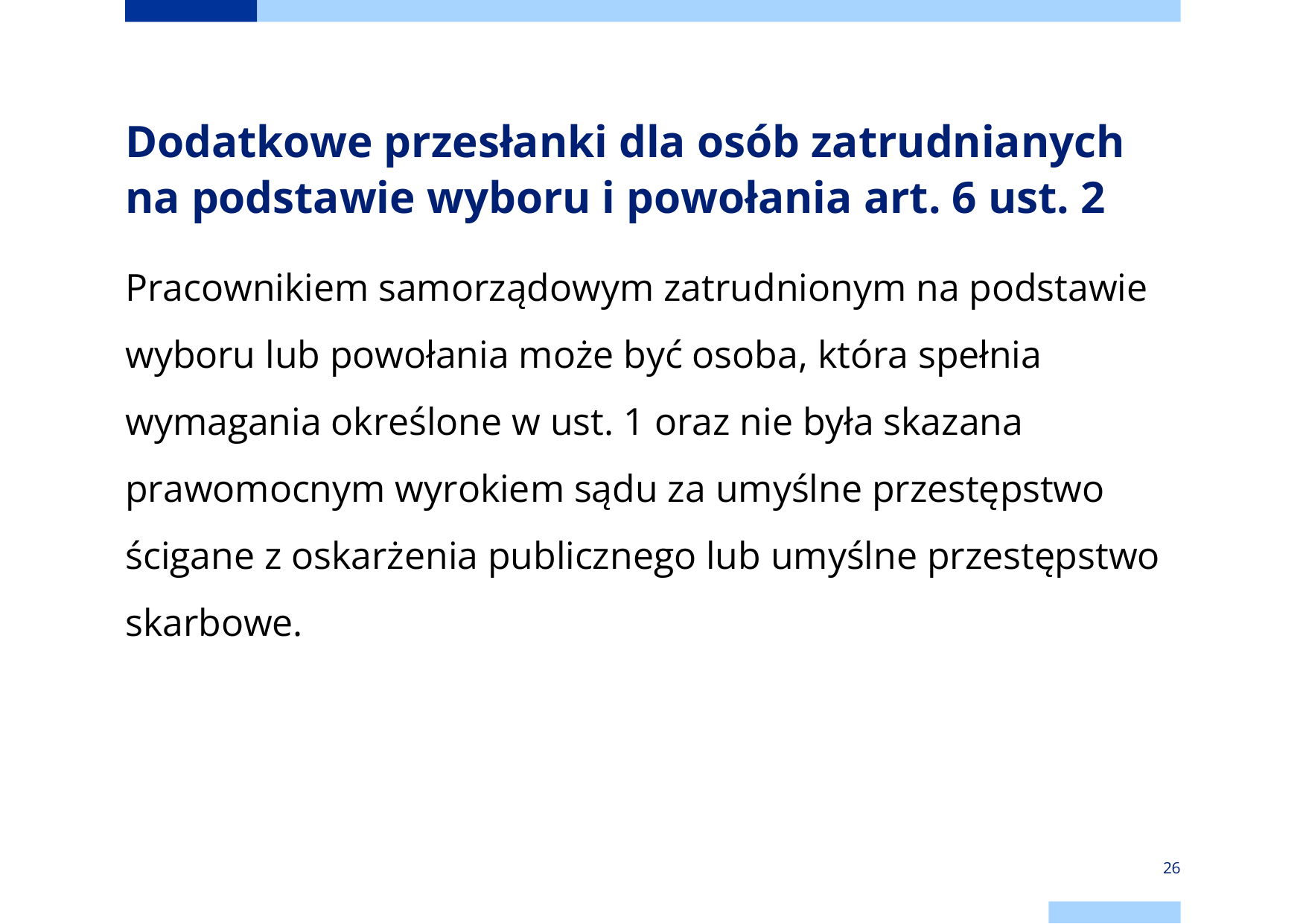

# Dodatkowe przesłanki dla osób zatrudnianych na podstawie wyboru i powołania art. 6 ust. 2
Pracownikiem samorządowym zatrudnionym na podstawie wyboru lub powołania może być osoba, która spełnia wymagania określone w ust. 1 oraz nie była skazana prawomocnym wyrokiem sądu za umyślne przestępstwo ścigane z oskarżenia publicznego lub umyślne przestępstwo skarbowe.
26